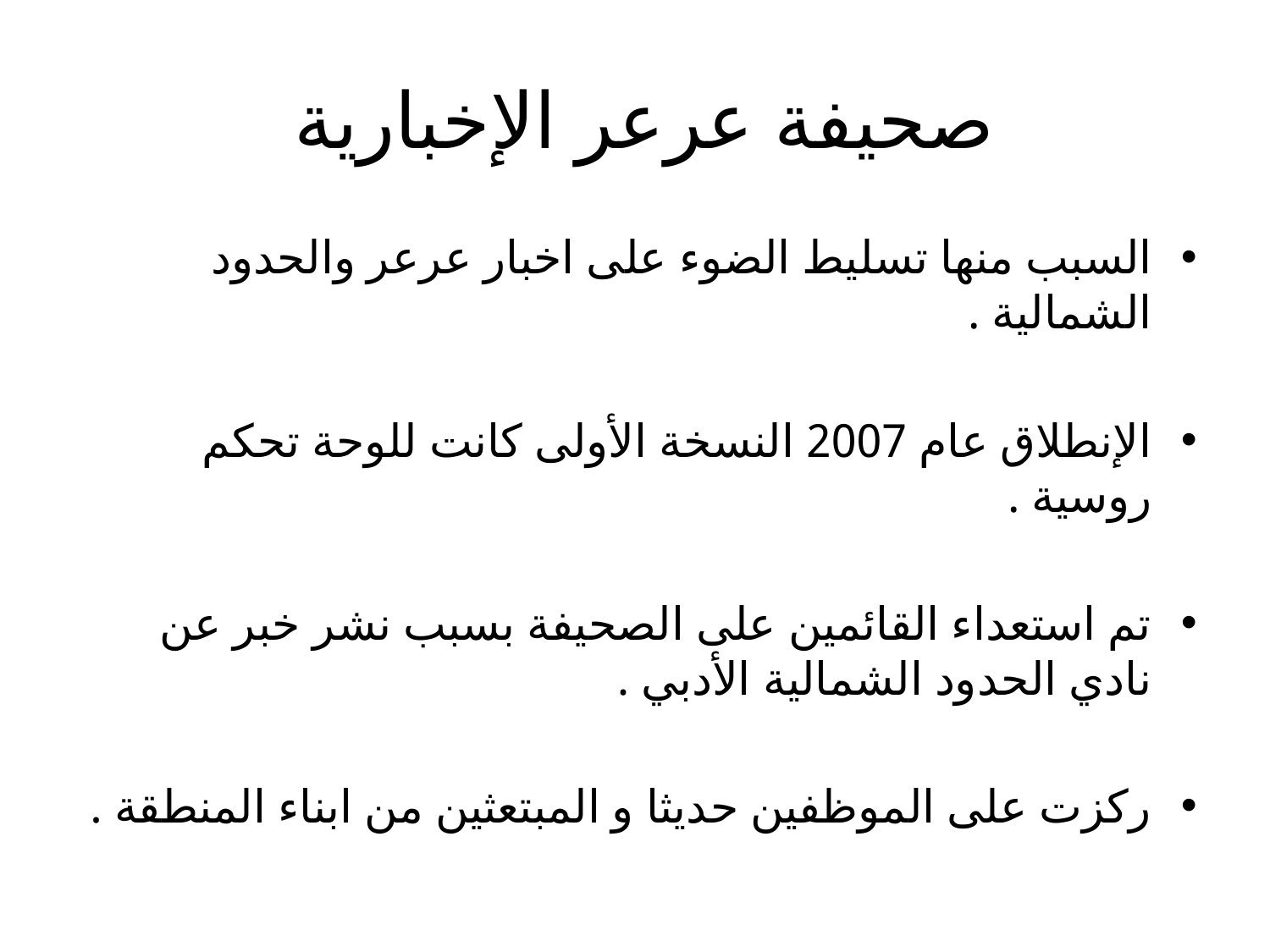

# صحيفة عرعر الإخبارية
السبب منها تسليط الضوء على اخبار عرعر والحدود الشمالية .

الإنطلاق عام 2007 النسخة الأولى كانت للوحة تحكم روسية .

تم استعداء القائمين على الصحيفة بسبب نشر خبر عن نادي الحدود الشمالية الأدبي .

ركزت على الموظفين حديثا و المبتعثين من ابناء المنطقة .